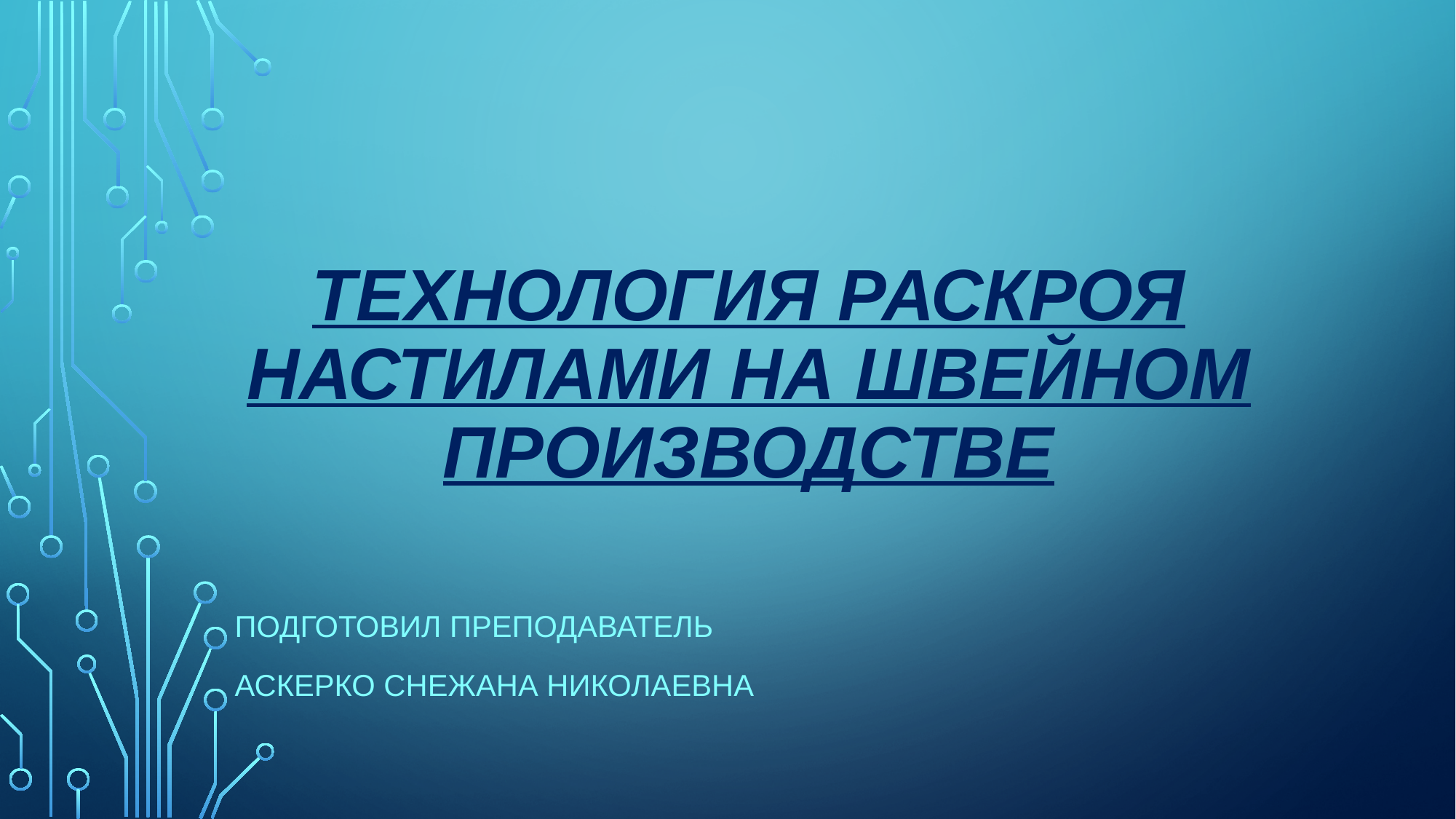

# Технология раскроя настилами на швейном производстве
Подготовил преподаватель
Аскерко снежана николаевна